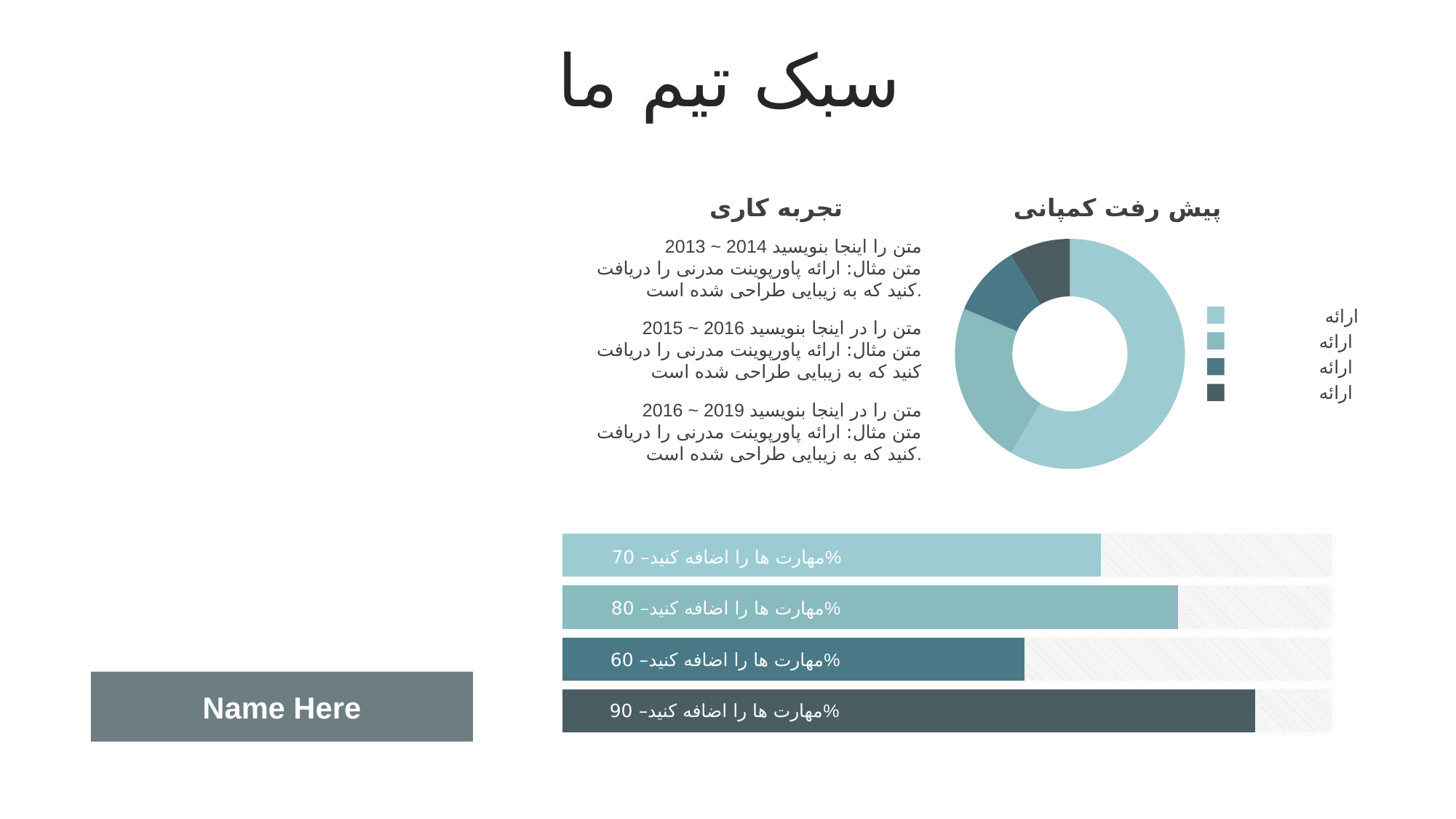

سبک تیم ما

تجربه کاری
پیش رفت کمپانی
2013 ~ 2014 متن را اینجا بنویسید
متن مثال: ارائه پاورپوینت مدرنی را دریافت کنید که به زیبایی طراحی شده است.

### Chart

| Category |  |
|---|---|
ارائه

ارائه

ارائه

ارائه

2015 ~ 2016 متن را در اینجا بنویسید
متن مثال: ارائه پاورپوینت مدرنی را دریافت کنید که به زیبایی طراحی شده است
2016 ~ 2019 متن را در اینجا بنویسید
متن مثال: ارائه پاورپوینت مدرنی را دریافت کنید که به زیبایی طراحی شده است.

### Chart

| Category |  |  |
|---|---|---|
مهارت ها را اضافه کنید– 70%
مهارت ها را اضافه کنید– 80%
مهارت ها را اضافه کنید– 60%

Name Here
مهارت ها را اضافه کنید– 90%